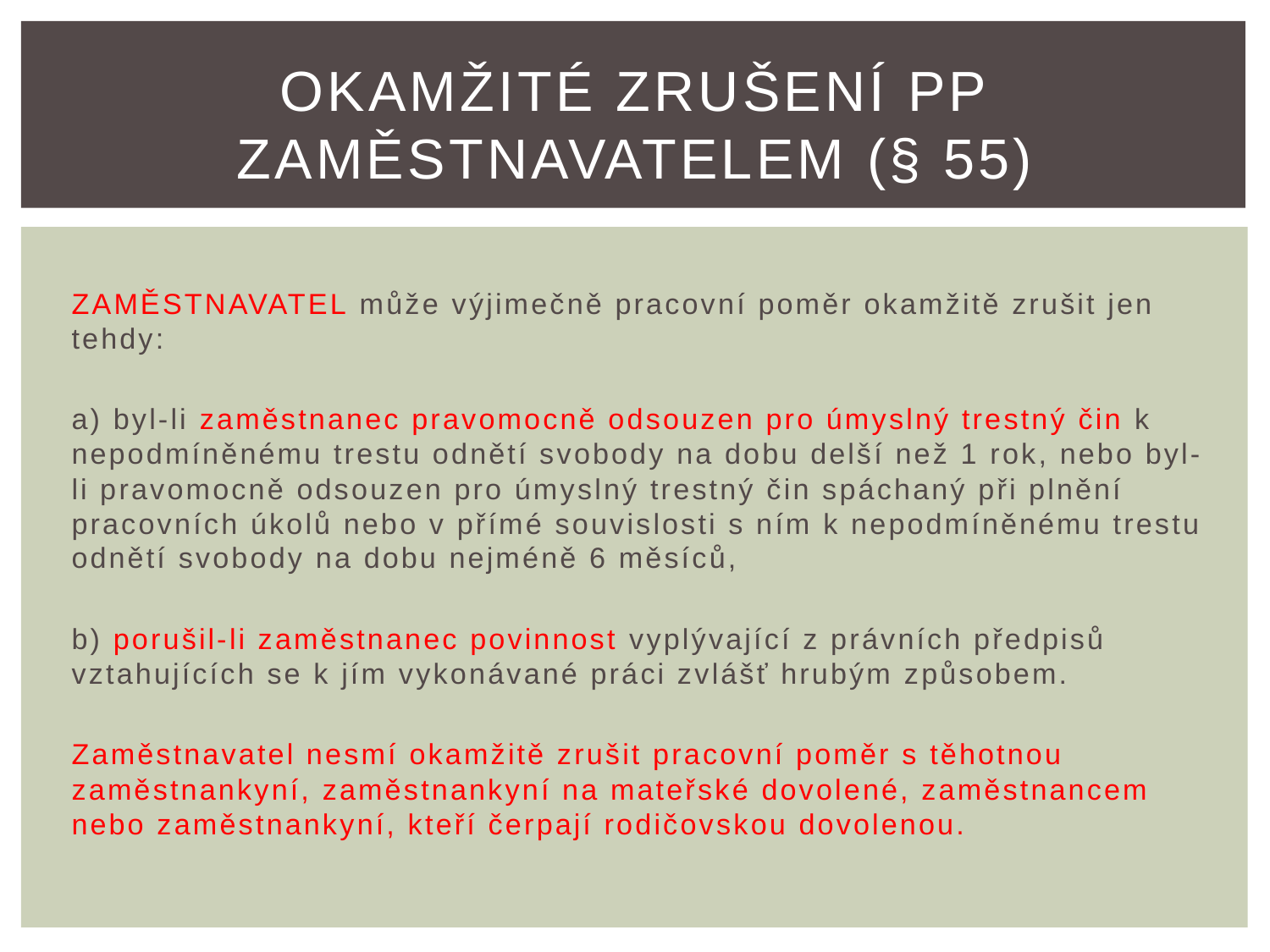

# okamžité zrušení pp ZAMĚSTNAVATELEM (§ 55)

ZAMĚSTNAVATEL může výjimečně pracovní poměr okamžitě zrušit jen tehdy:

a) byl-li zaměstnanec pravomocně odsouzen pro úmyslný trestný čin k nepodmíněnému trestu odnětí svobody na dobu delší než 1 rok, nebo byl-li pravomocně odsouzen pro úmyslný trestný čin spáchaný při plnění pracovních úkolů nebo v přímé souvislosti s ním k nepodmíněnému trestu odnětí svobody na dobu nejméně 6 měsíců,

b) porušil-li zaměstnanec povinnost vyplývající z právních předpisů vztahujících se k jím vykonávané práci zvlášť hrubým způsobem.

Zaměstnavatel nesmí okamžitě zrušit pracovní poměr s těhotnou zaměstnankyní, zaměstnankyní na mateřské dovolené, zaměstnancem nebo zaměstnankyní, kteří čerpají rodičovskou dovolenou.